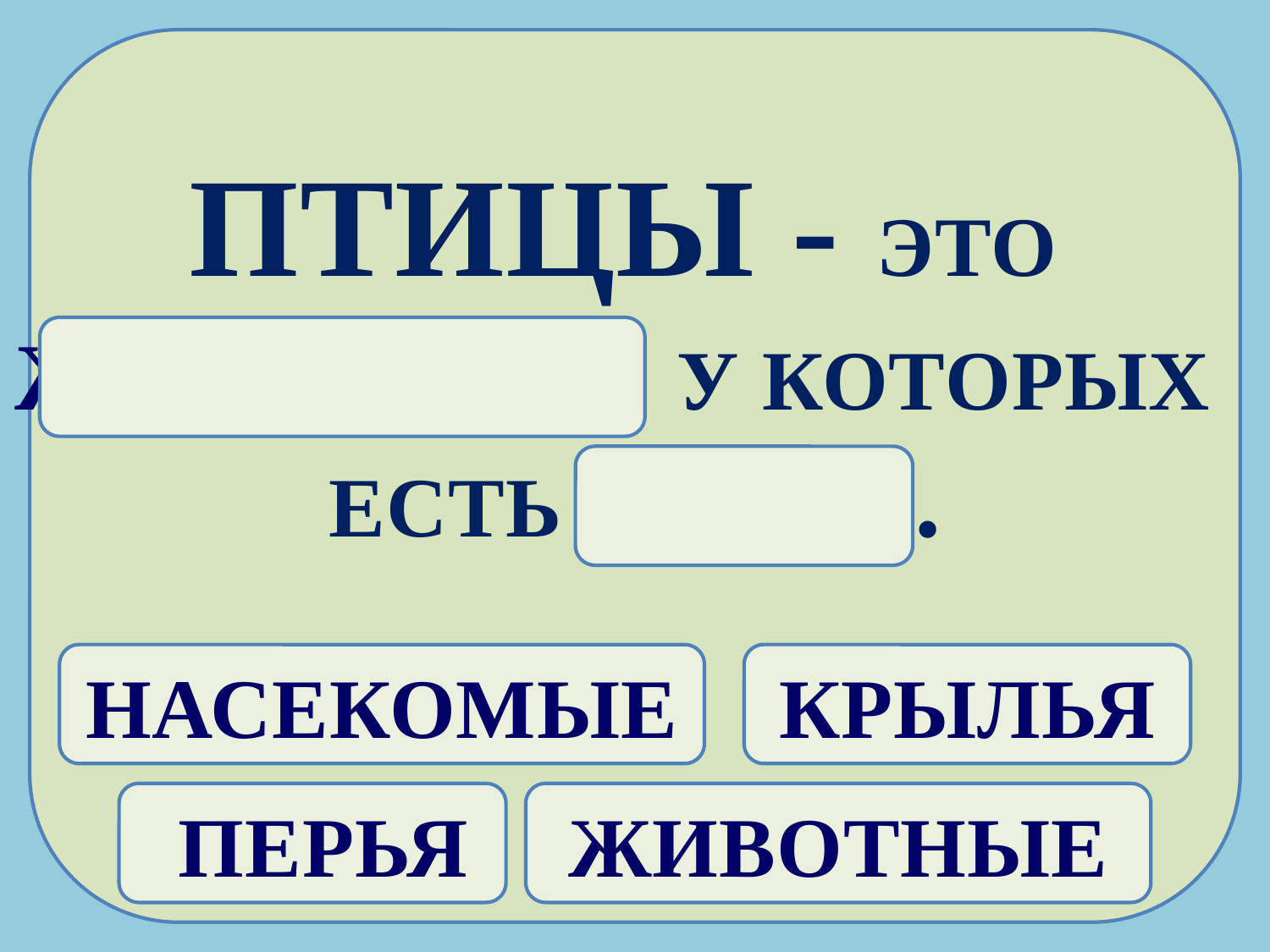

ПТИЦЫ - ЭТО  ЖИВОТНЫЕ, У КОТОРЫХ   ЕСТЬ ПЕРЬЯ.

НАСЕКОМЫЕ
КРЫЛЬЯ
 ПЕРЬЯ
ЖИВОТНЫЕ